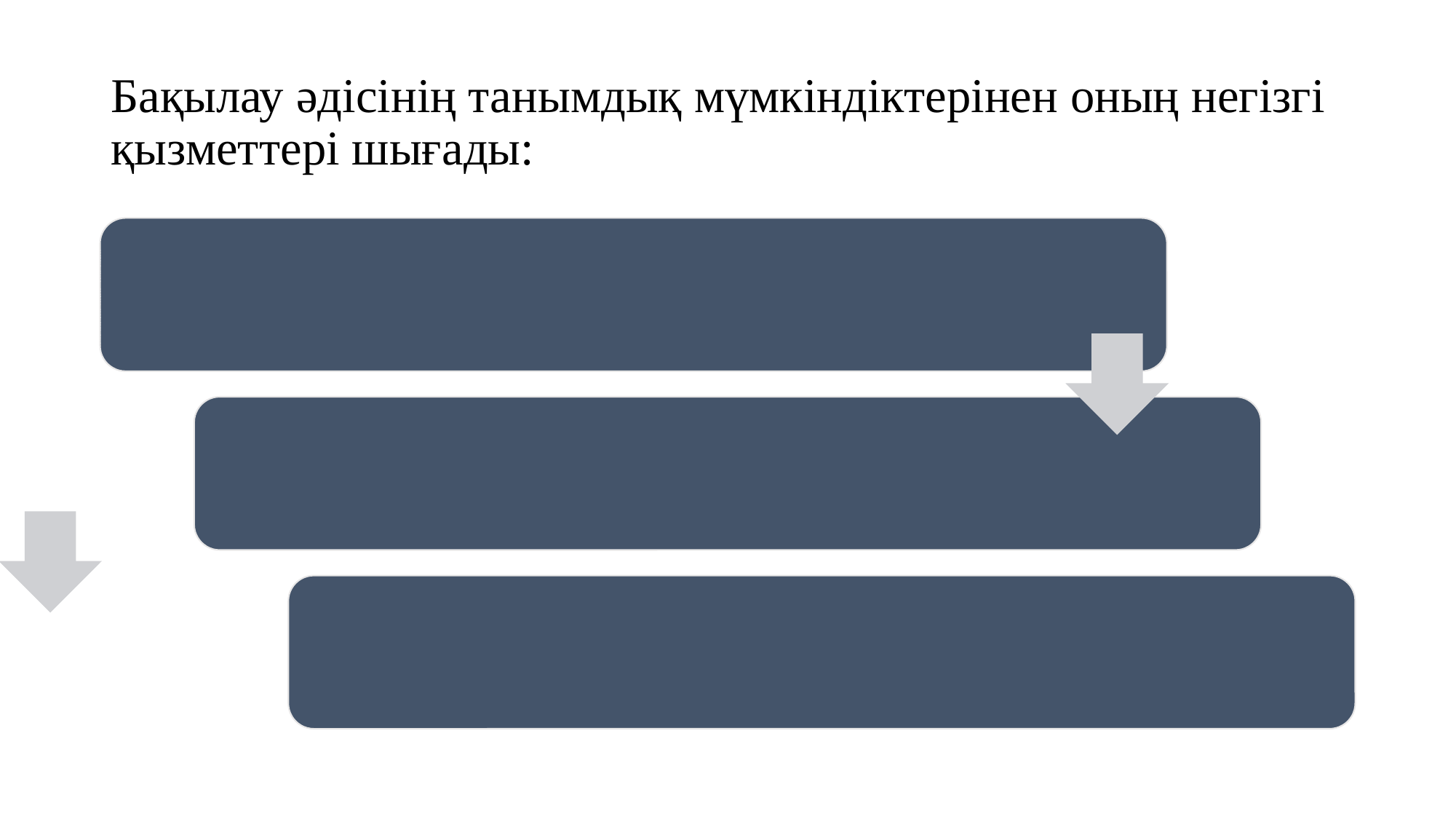

# Бақылау әдісінің танымдық мүмкіндіктерінен оның негізгі қызметтері шығады:
Сонымен қатар, бақылау барысында неғұрлым объективті, сенімді фактілерді анықтауға болатын болса, кейінгі теориялық талдау үшін эмпирикалық ақпарат соғұрлым мағыналы болады.